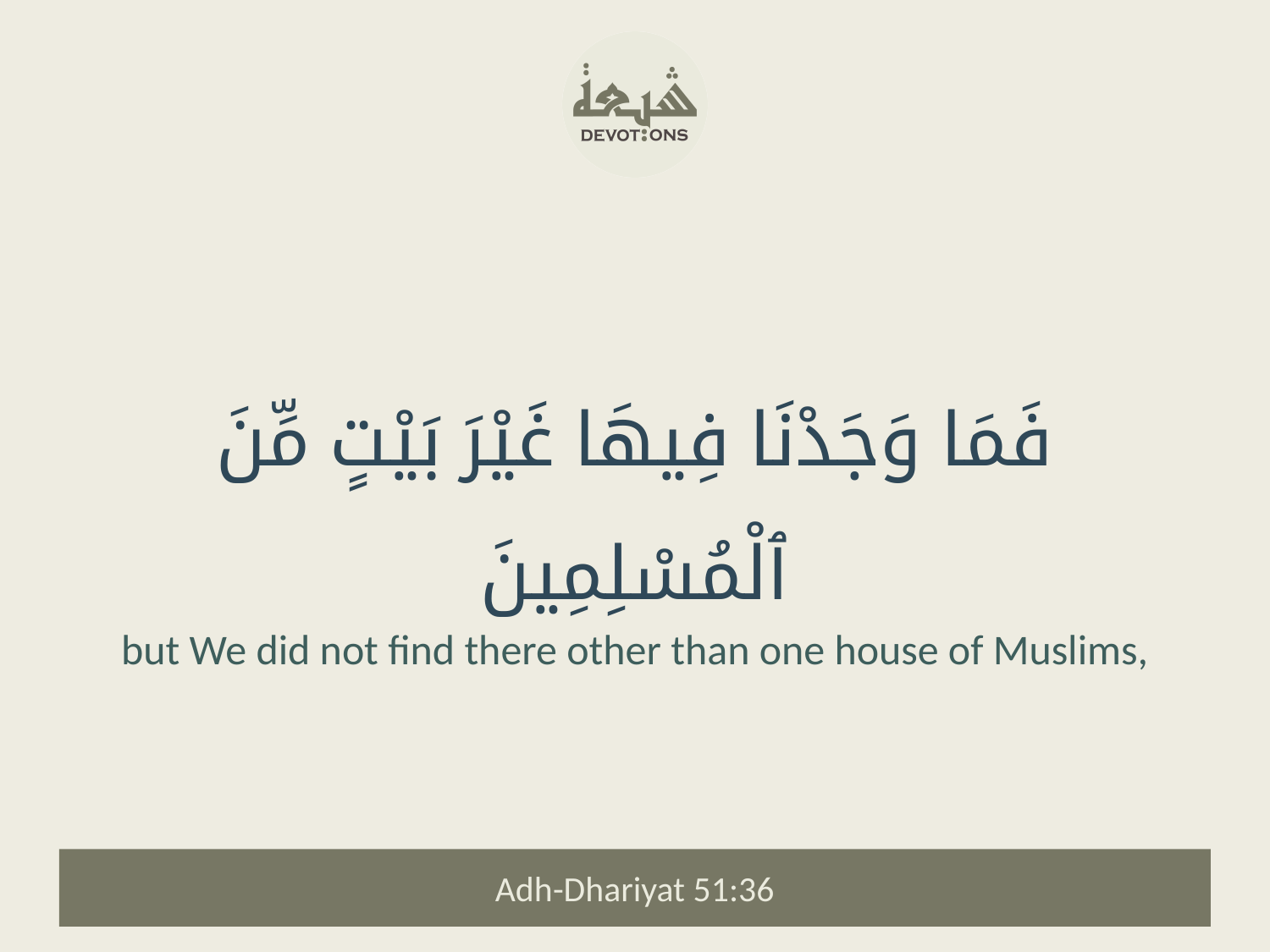

فَمَا وَجَدْنَا فِيهَا غَيْرَ بَيْتٍ مِّنَ ٱلْمُسْلِمِينَ
but We did not find there other than one house of Muslims,
Adh-Dhariyat 51:36